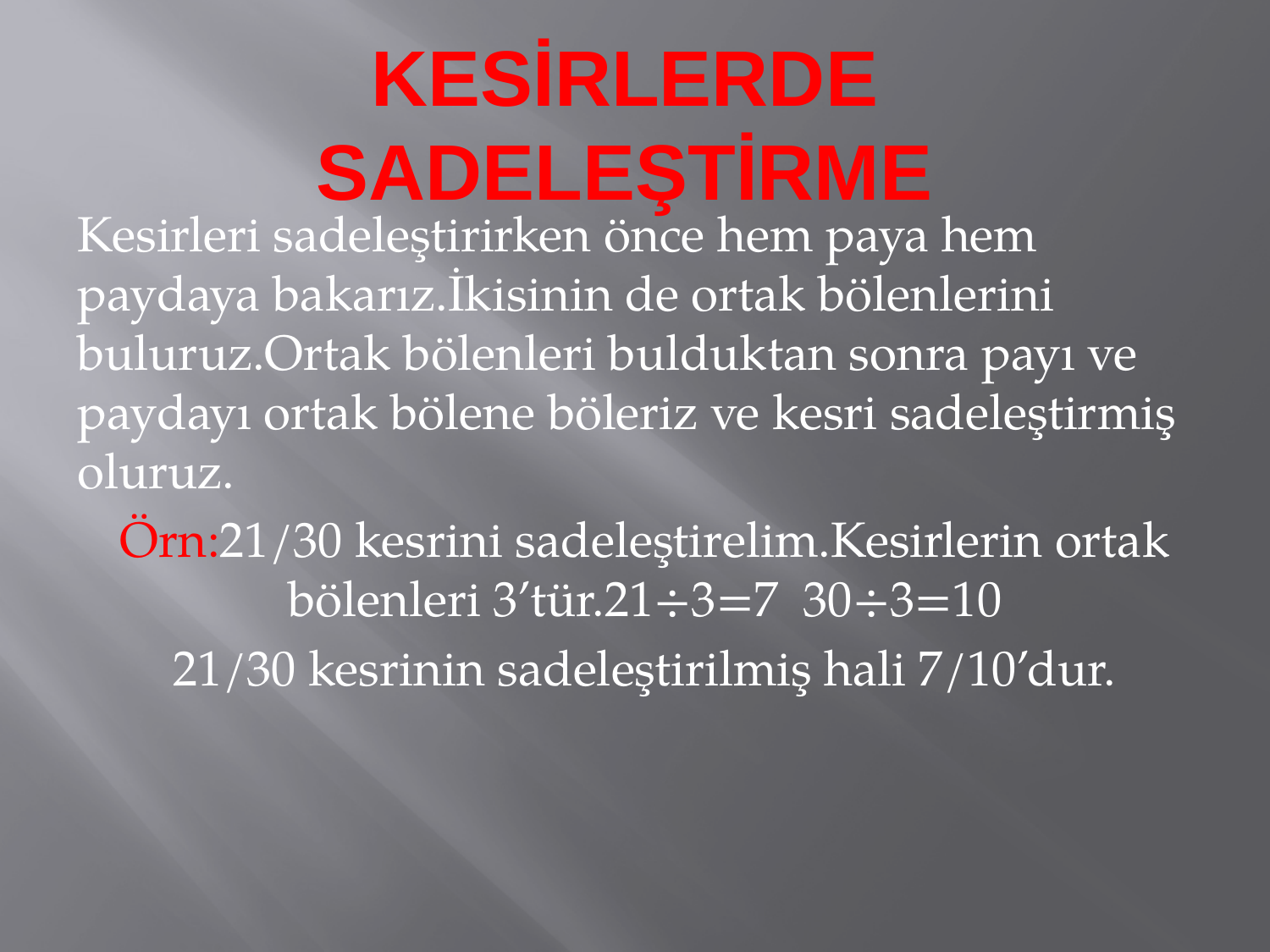

# KESİRLERDE SADELEŞTİRME
Kesirleri sadeleştirirken önce hem paya hem paydaya bakarız.İkisinin de ortak bölenlerini buluruz.Ortak bölenleri bulduktan sonra payı ve paydayı ortak bölene böleriz ve kesri sadeleştirmiş oluruz.
Örn:21/30 kesrini sadeleştirelim.Kesirlerin ortak bölenleri 3’tür.21÷3=7  30÷3=10
21/30 kesrinin sadeleştirilmiş hali 7/10’dur.